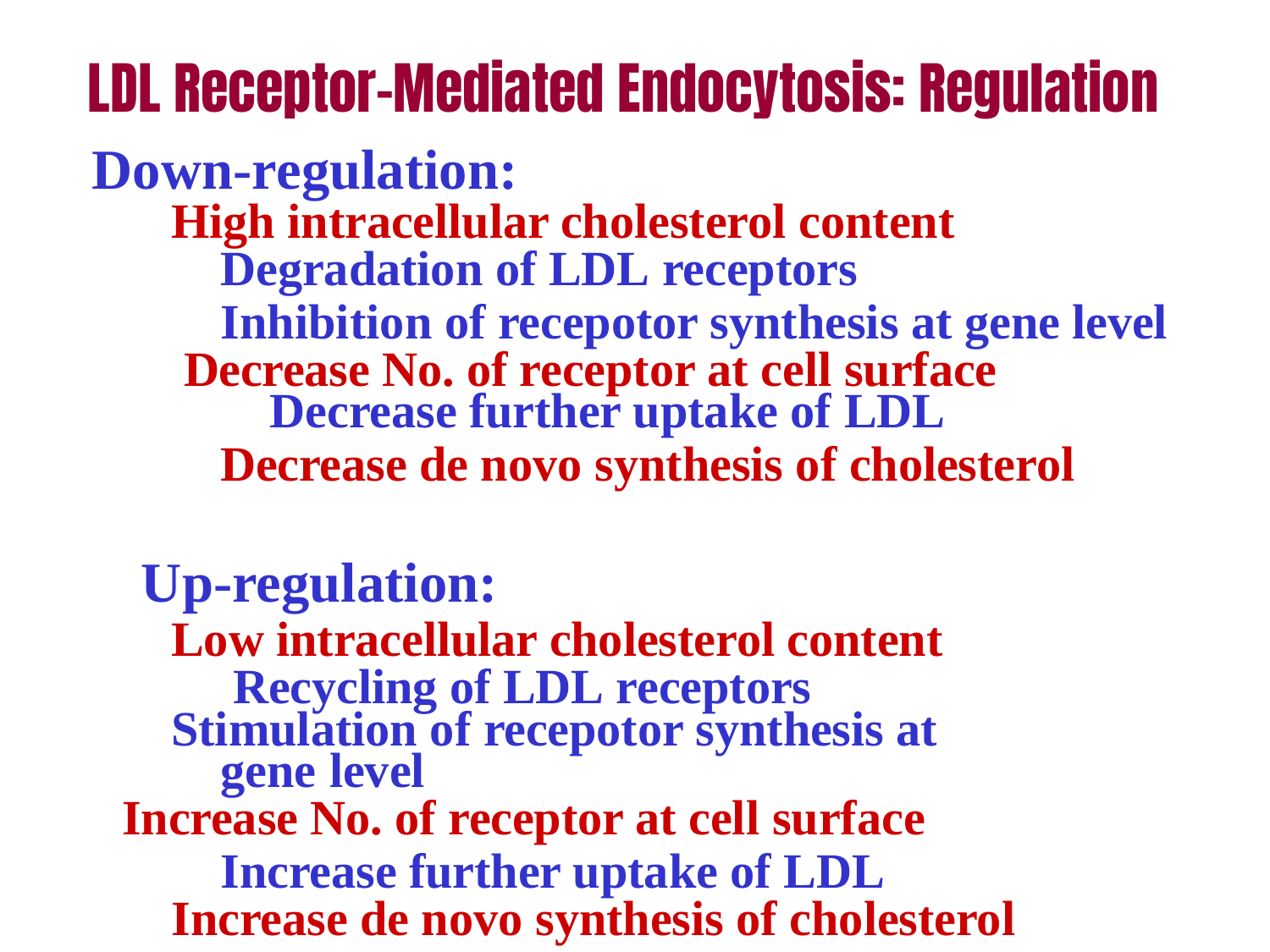

# LDL Receptor-Mediated Endocytosis: Regulation
Down-regulation:
High intracellular cholesterol content
Degradation of LDL receptors
Inhibition of recepotor synthesis at gene level  Decrease No. of receptor at cell surface
Decrease further uptake of LDL
Decrease de novo synthesis of cholesterol

Up-regulation:
Low intracellular cholesterol content  Recycling of LDL receptors
Stimulation of recepotor synthesis at gene level
Increase No. of receptor at cell surface
Increase further uptake of LDL  Increase de novo synthesis of cholesterol